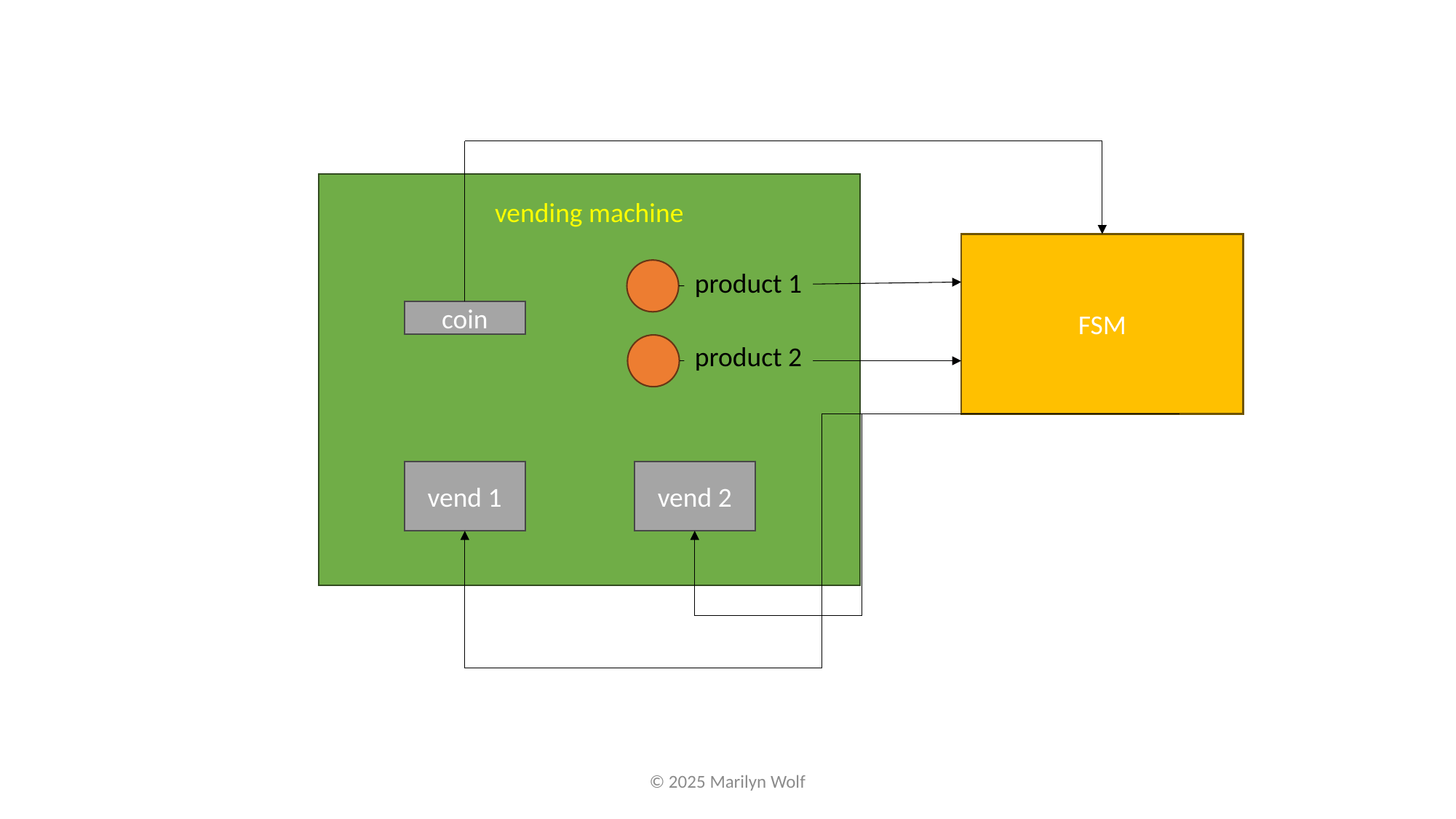

vending machine
FSM

product 1
coin
product 2

vend 1
vend 2
© 2025 Marilyn Wolf